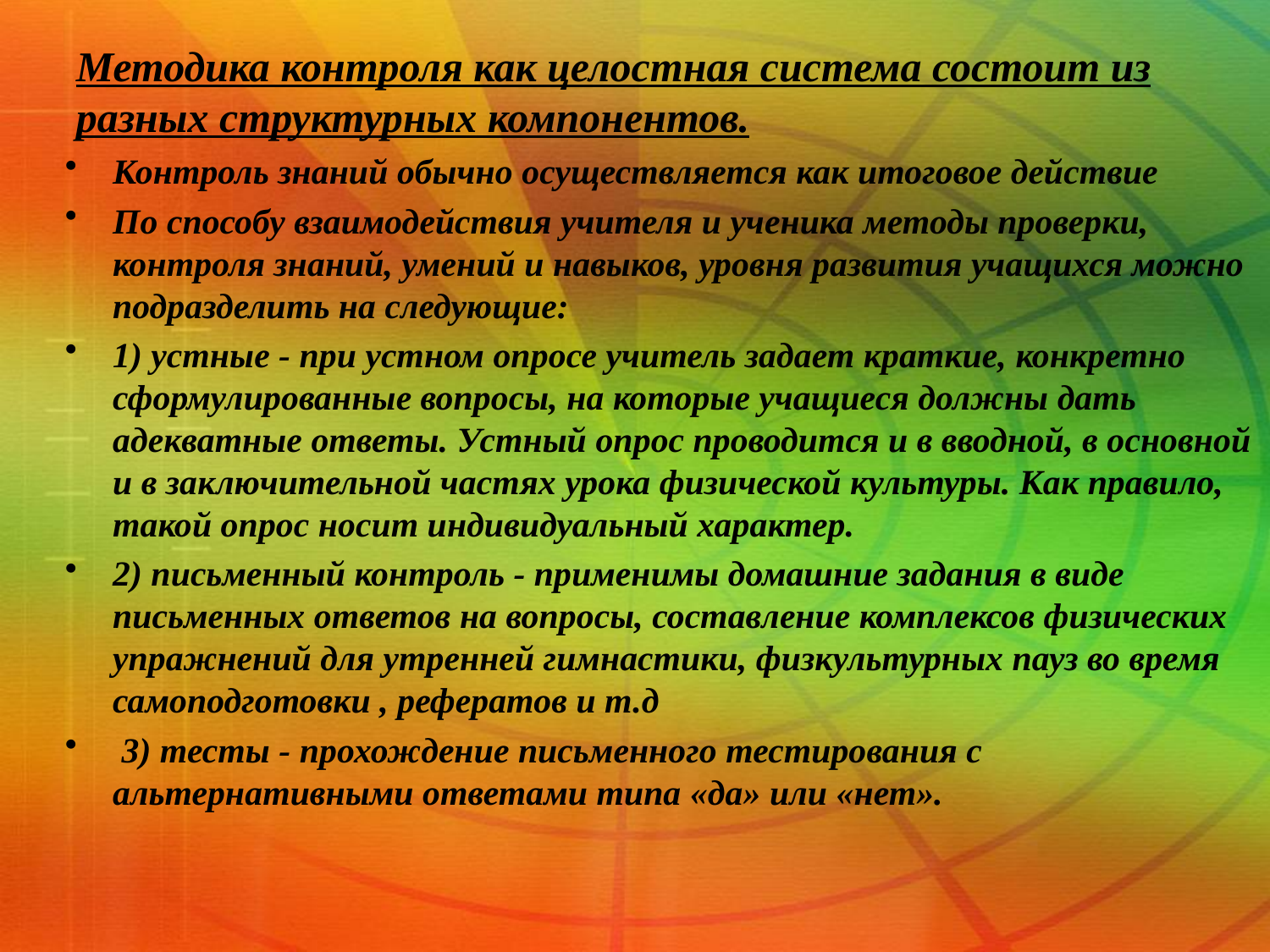

# Методика контроля как целостная система состоит из разных структурных компонентов.
Контроль знаний обычно осуществляется как итоговое действие
По способу взаимодействия учителя и ученика методы проверки, контроля знаний, умений и навыков, уровня развития учащихся можно подразделить на следующие:
1) устные - при устном опросе учитель задает краткие, конкретно сформулированные вопросы, на которые учащиеся должны дать адекватные ответы. Устный опрос проводится и в вводной, в основной и в заключительной частях урока физической культуры. Как правило, такой опрос носит индивидуальный характер.
2) письменный контроль - применимы домашние задания в виде письменных ответов на вопросы, составление комплексов физических упражнений для утренней гимнастики, физкультурных пауз во время самоподготовки , рефератов и т.д
 3) тесты - прохождение письменного тестирования с альтернативными ответами типа «да» или «нет».